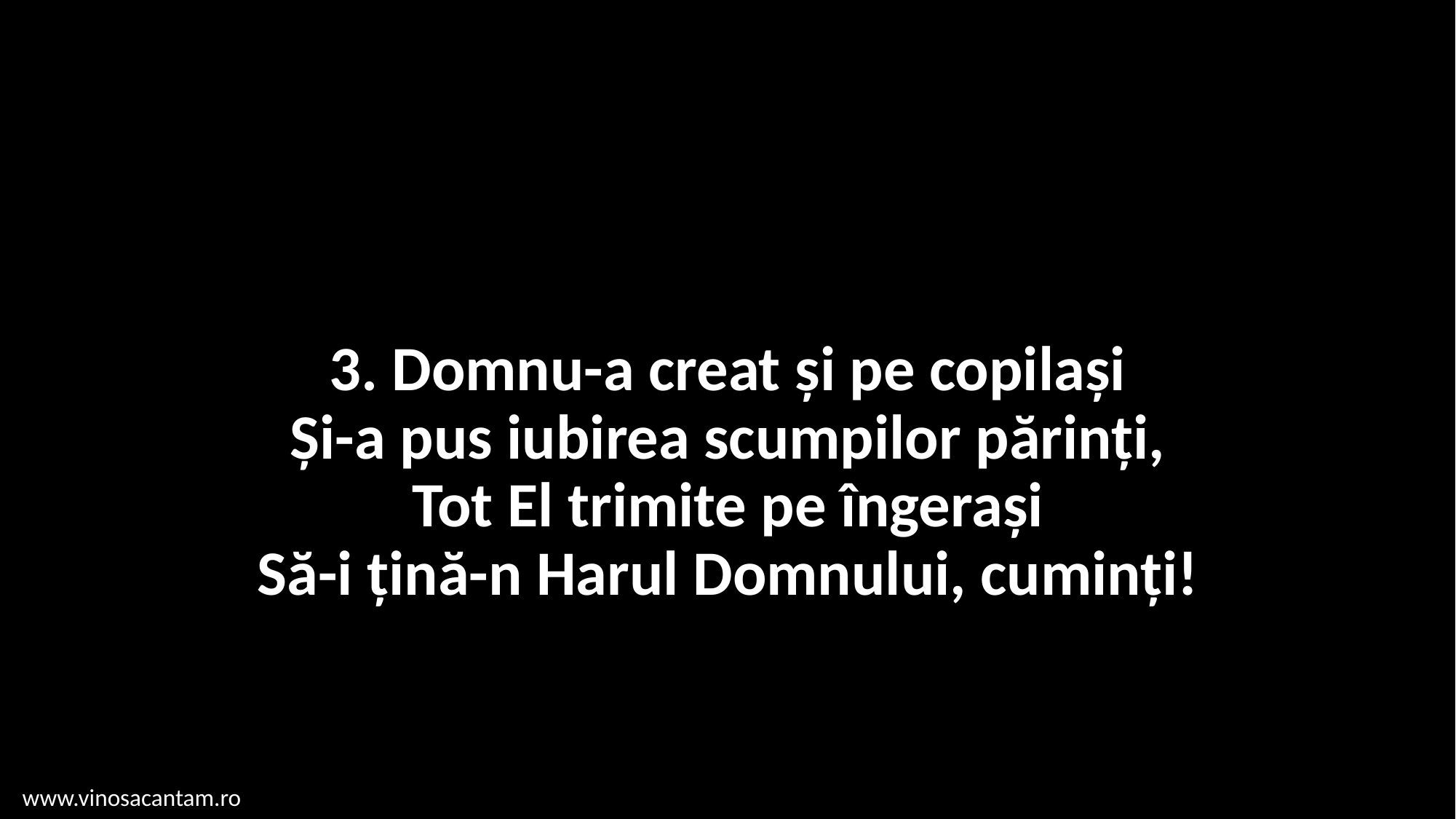

# 3. Domnu-a creat și pe copilași Și-a pus iubirea scumpilor părinți, Tot El trimite pe îngerași Să-i țină-n Harul Domnului, cuminți!
www.vinosacantam.ro